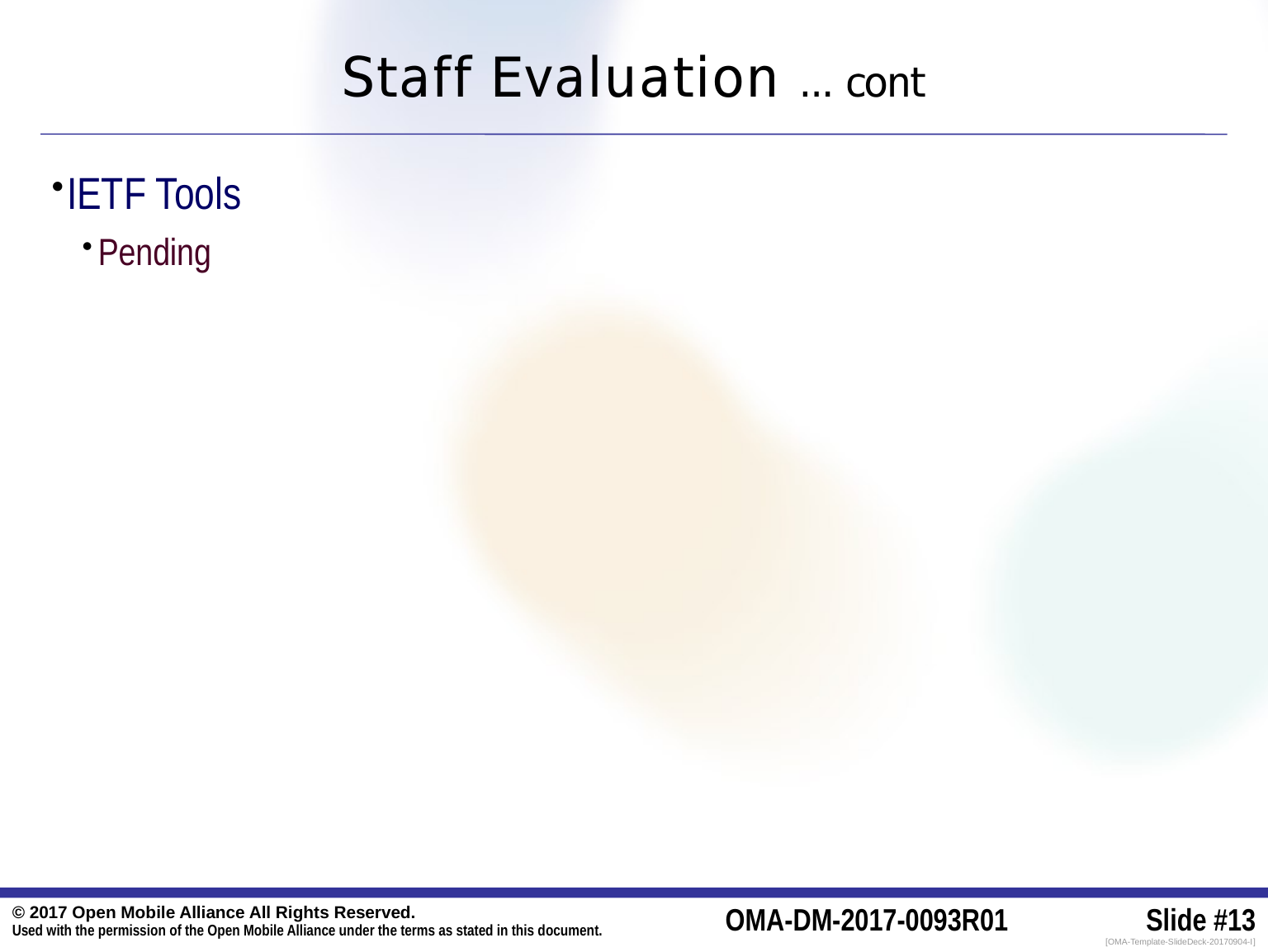

# Staff Evaluation … cont
IETF Tools
Pending